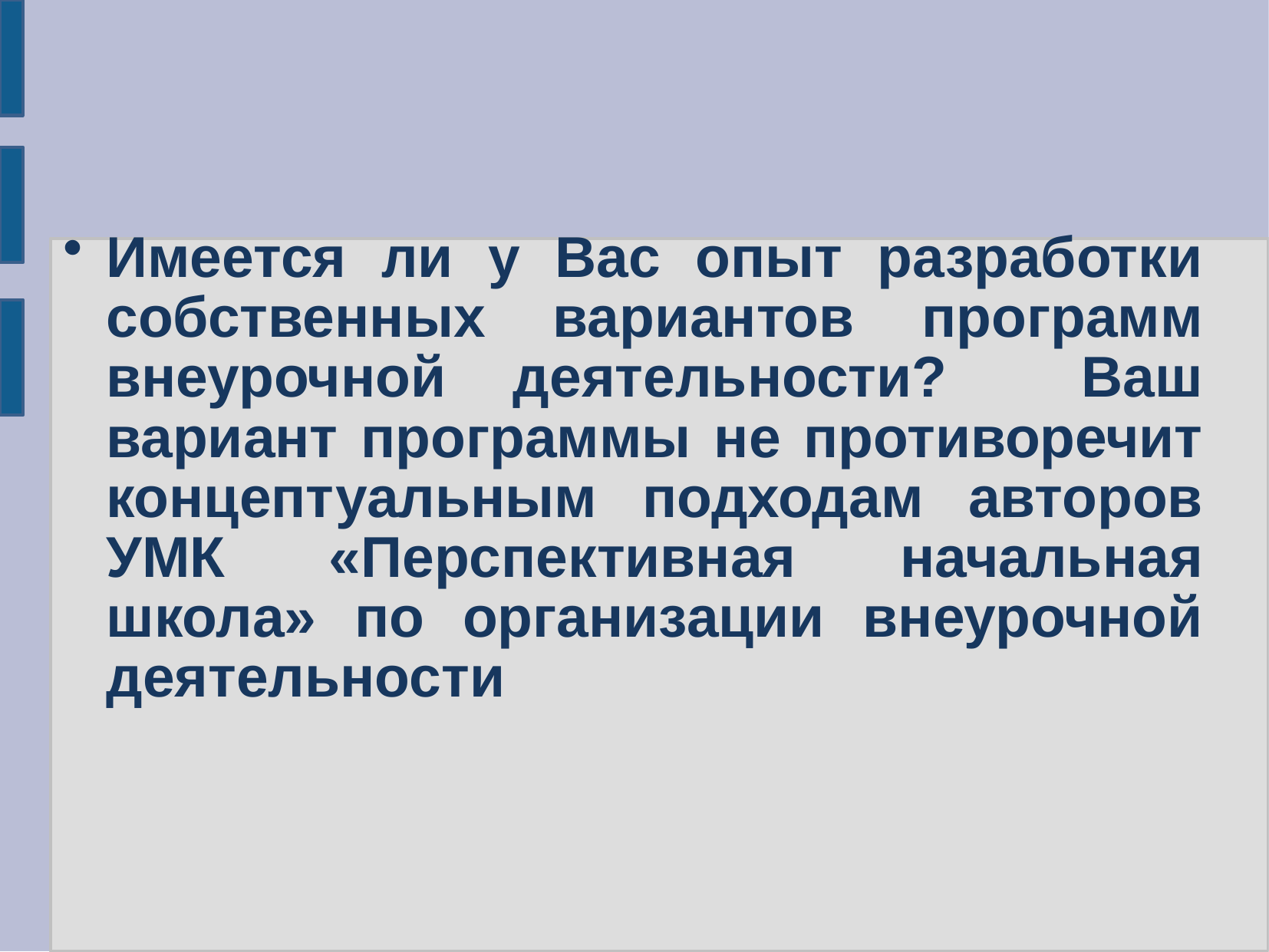

#
Имеется ли у Вас опыт разработки собственных вариантов программ внеурочной деятельности?  Ваш вариант программы не противоречит концептуальным подходам авторов УМК «Перспективная начальная школа» по организации внеурочной деятельности